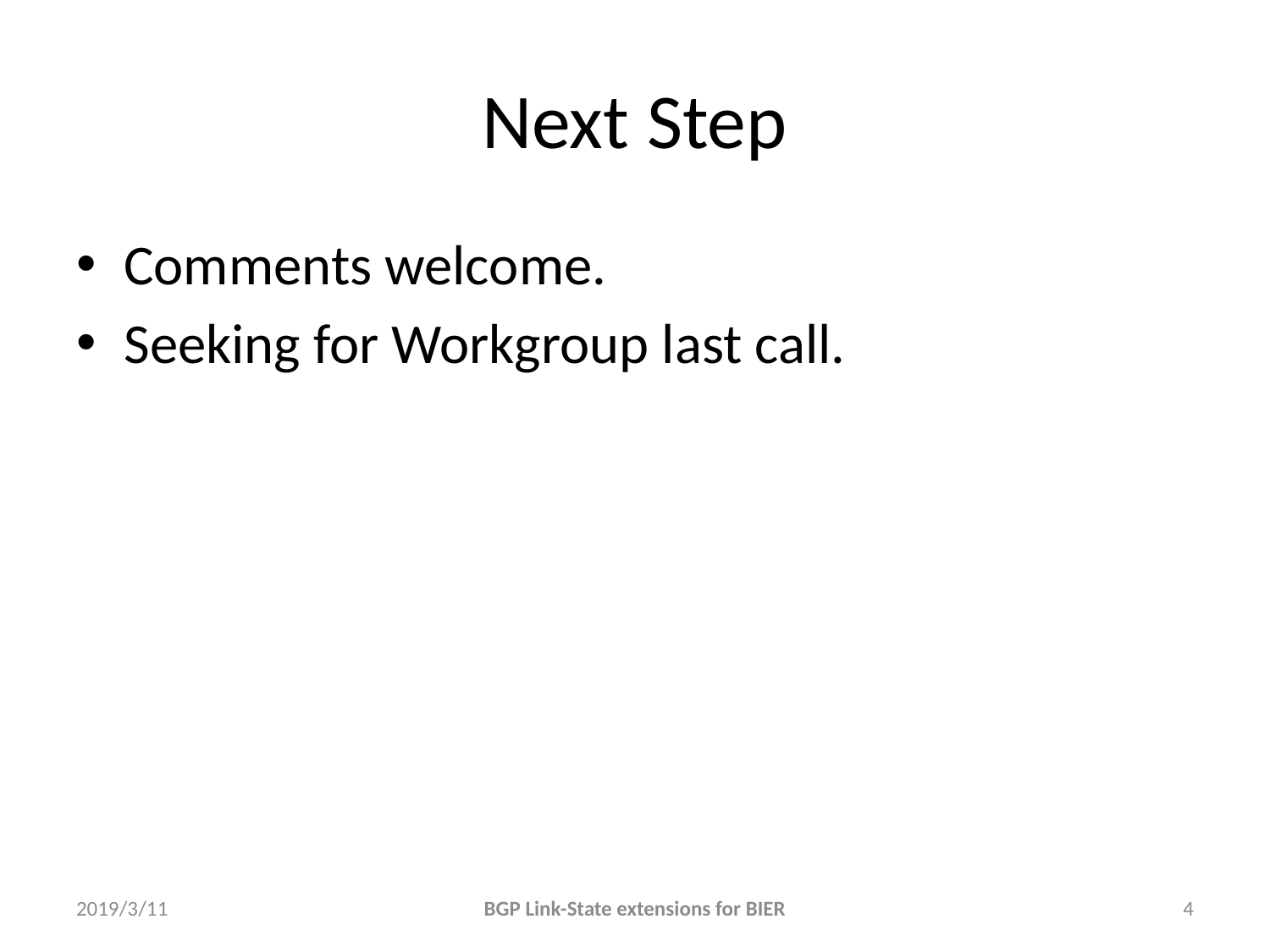

# Next Step
Comments welcome.
Seeking for Workgroup last call.

2019/3/11
BGP Link-State extensions for BIER
4